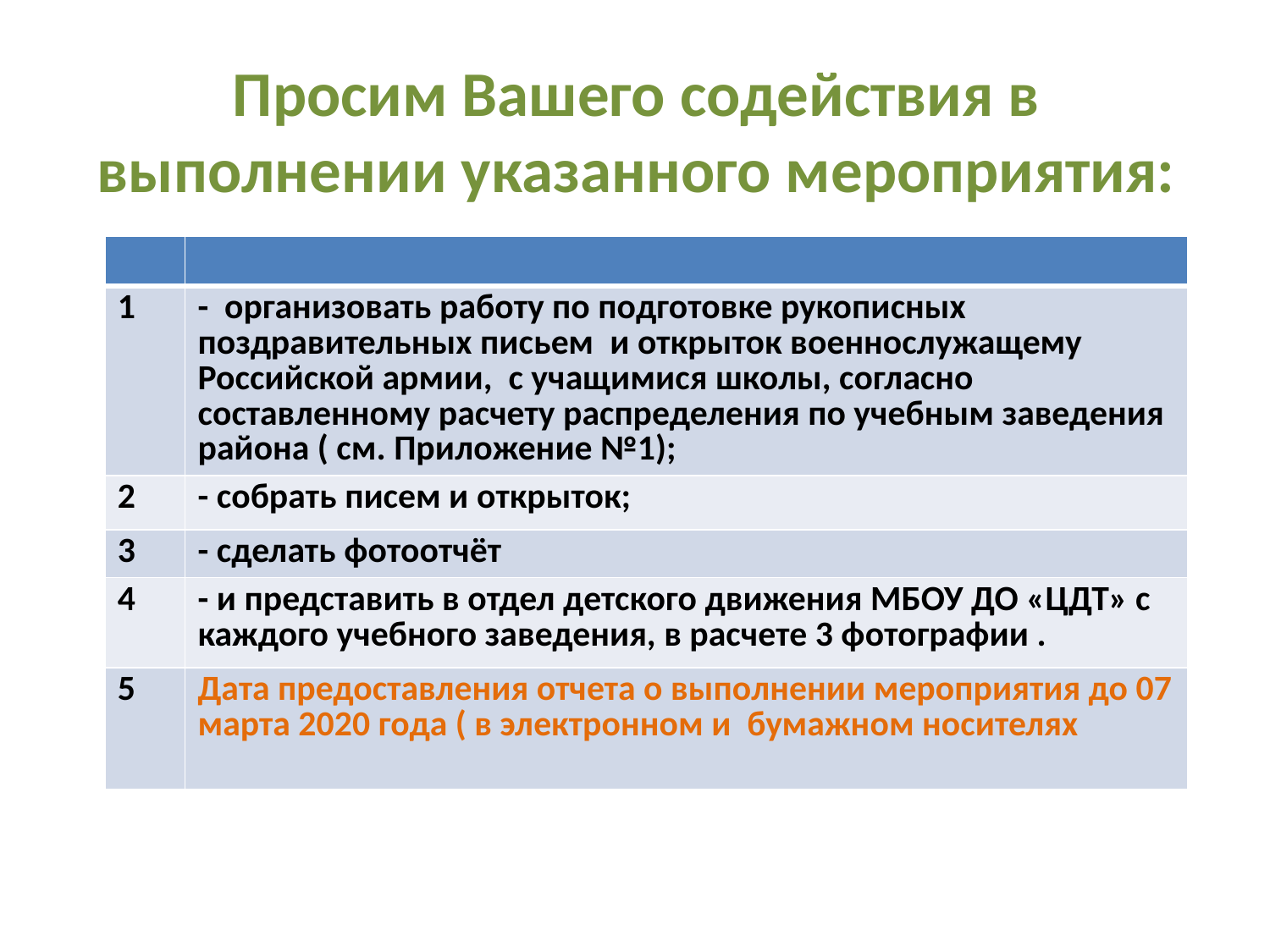

# Просим Вашего содействия в выполнении указанного мероприятия:
|  |  |
| --- | --- |
| 1 | - организовать работу по подготовке рукописных поздравительных письем и открыток военнослужащему Российской армии, с учащимися школы, согласно составленному расчету распределения по учебным заведения района ( см. Приложение №1); |
| 2 | - собрать писем и открыток; |
| 3 | - сделать фотоотчёт |
| 4 | - и представить в отдел детского движения МБОУ ДО «ЦДТ» с каждого учебного заведения, в расчете 3 фотографии . |
| 5 | Дата предоставления отчета о выполнении мероприятия до 07 марта 2020 года ( в электронном и бумажном носителях |